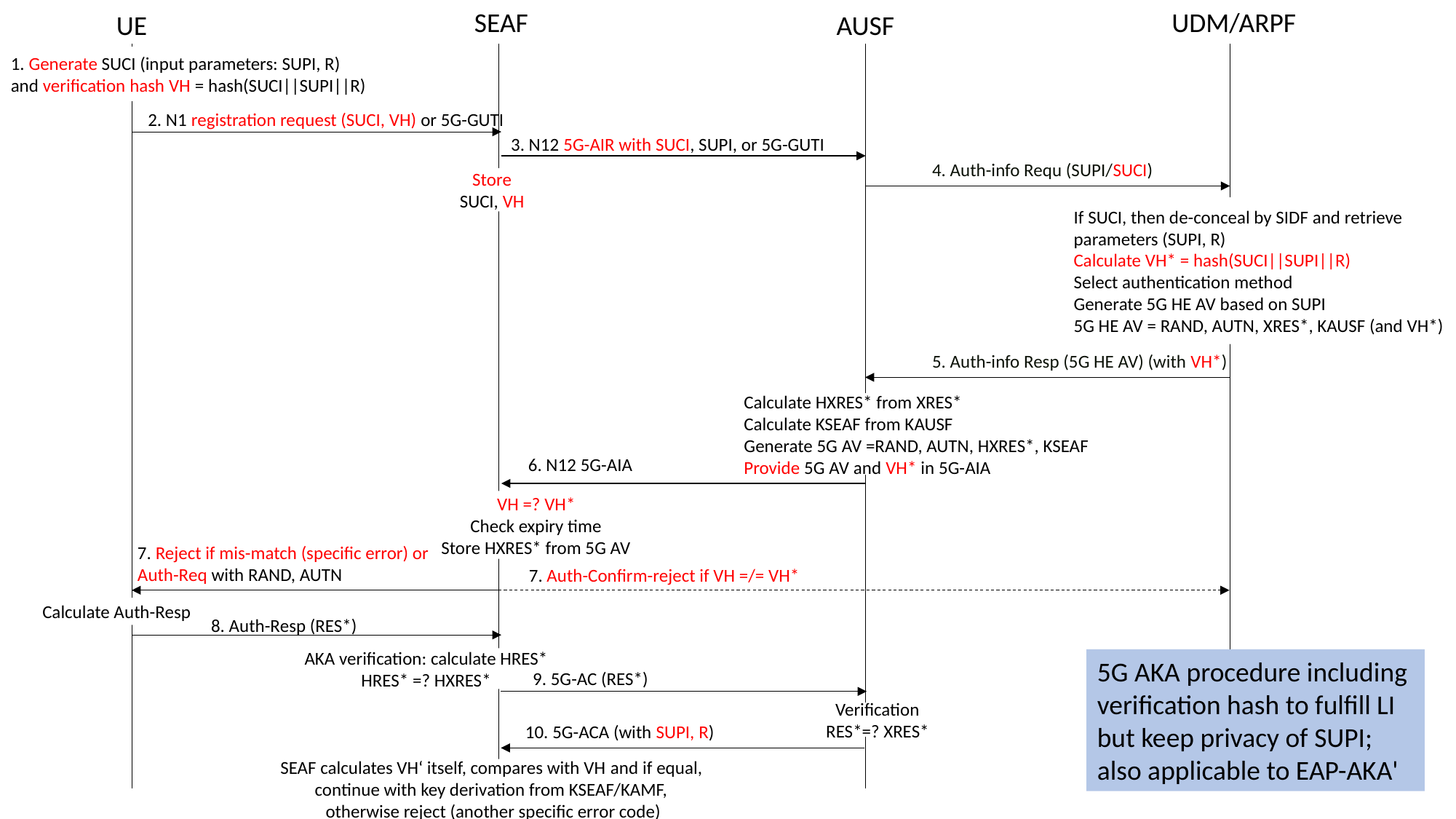

UDM/ARPF
SEAF
UE
AUSF
1. Generate SUCI (input parameters: SUPI, R)
and verification hash VH = hash(SUCI||SUPI||R)
2. N1 registration request (SUCI, VH) or 5G-GUTI
3. N12 5G-AIR with SUCI, SUPI, or 5G-GUTI
4. Auth-info Requ (SUPI/SUCI)
Store SUCI, VH
If SUCI, then de-conceal by SIDF and retrieve  parameters (SUPI, R)
Calculate VH* = hash(SUCI||SUPI||R)
Select authentication method
Generate 5G HE AV based on SUPI
5G HE AV = RAND, AUTN, XRES*, KAUSF (and VH*)
5. Auth-info Resp (5G HE AV) (with VH*)
Calculate HXRES* from XRES*
Calculate KSEAF from KAUSF
Generate 5G AV =RAND, AUTN, HXRES*, KSEAF
Provide 5G AV and VH* in 5G-AIA
6. N12 5G-AIA
VH =? VH*
Check expiry time
Store HXRES* from 5G AV
7. Reject if mis-match (specific error) or
Auth-Req with RAND, AUTN
7. Auth-Confirm-reject if VH =/= VH*
Calculate Auth-Resp
8. Auth-Resp (RES*)
AKA verification: calculate HRES* HRES* =? HXRES*
5G AKA procedure including
verification hash to fulfill LI
but keep privacy of SUPI;
also applicable to EAP-AKA'
9. 5G-AC (RES*)
Verification
RES*=? XRES*
10. 5G-ACA (with SUPI, R)
SEAF calculates VH‘ itself, compares with VH and if equal,
continue with key derivation from KSEAF/KAMF,
otherwise reject (another specific error code)